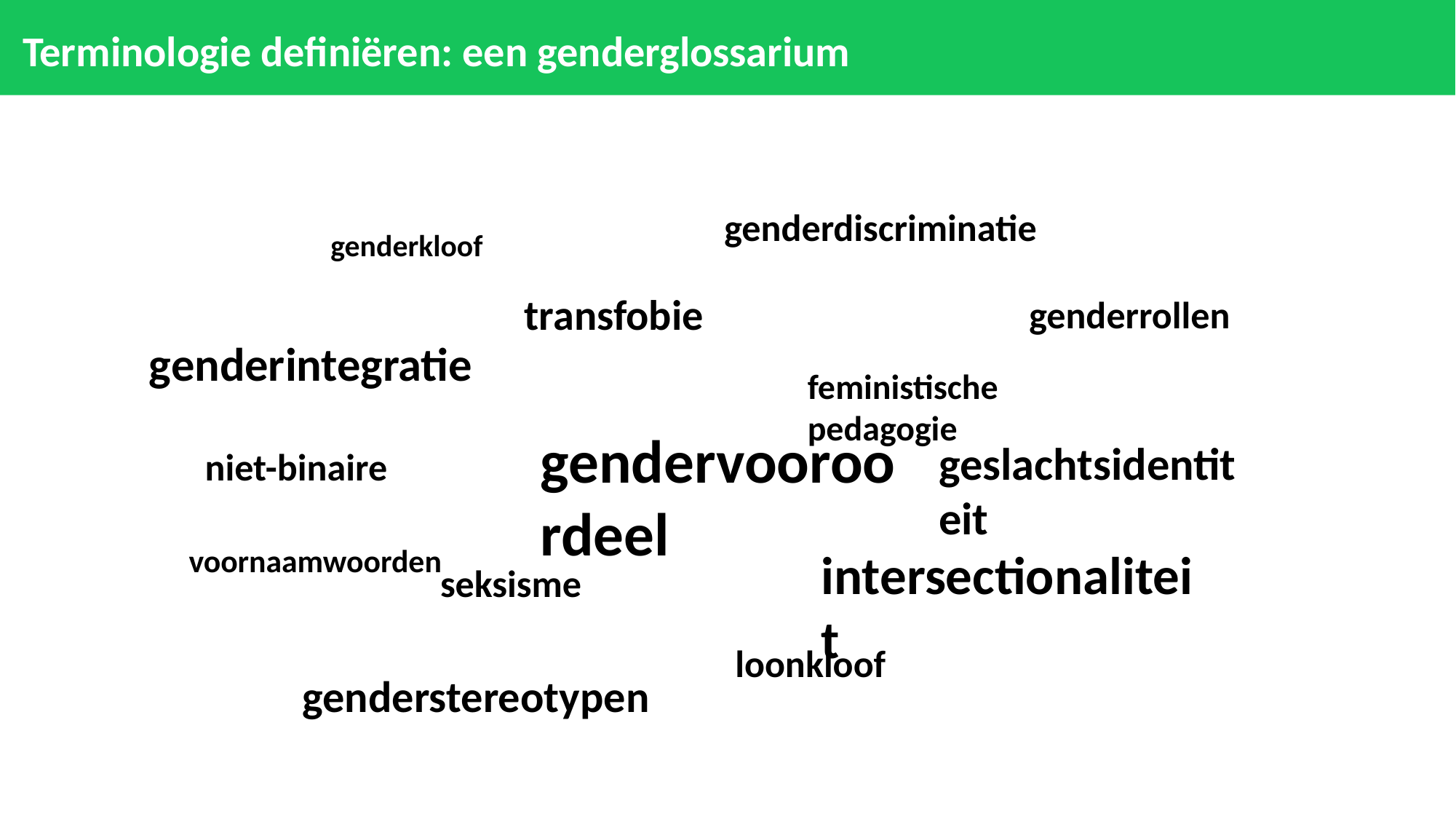

# Terminologie definiëren: een genderglossarium
genderdiscriminatie
genderkloof
transfobie
genderrollen
genderintegratie
feministische pedagogie
gendervooroordeel
geslachtsidentiteit
niet-binaire
voornaamwoorden
intersectionaliteit
seksisme
loonkloof
genderstereotypen